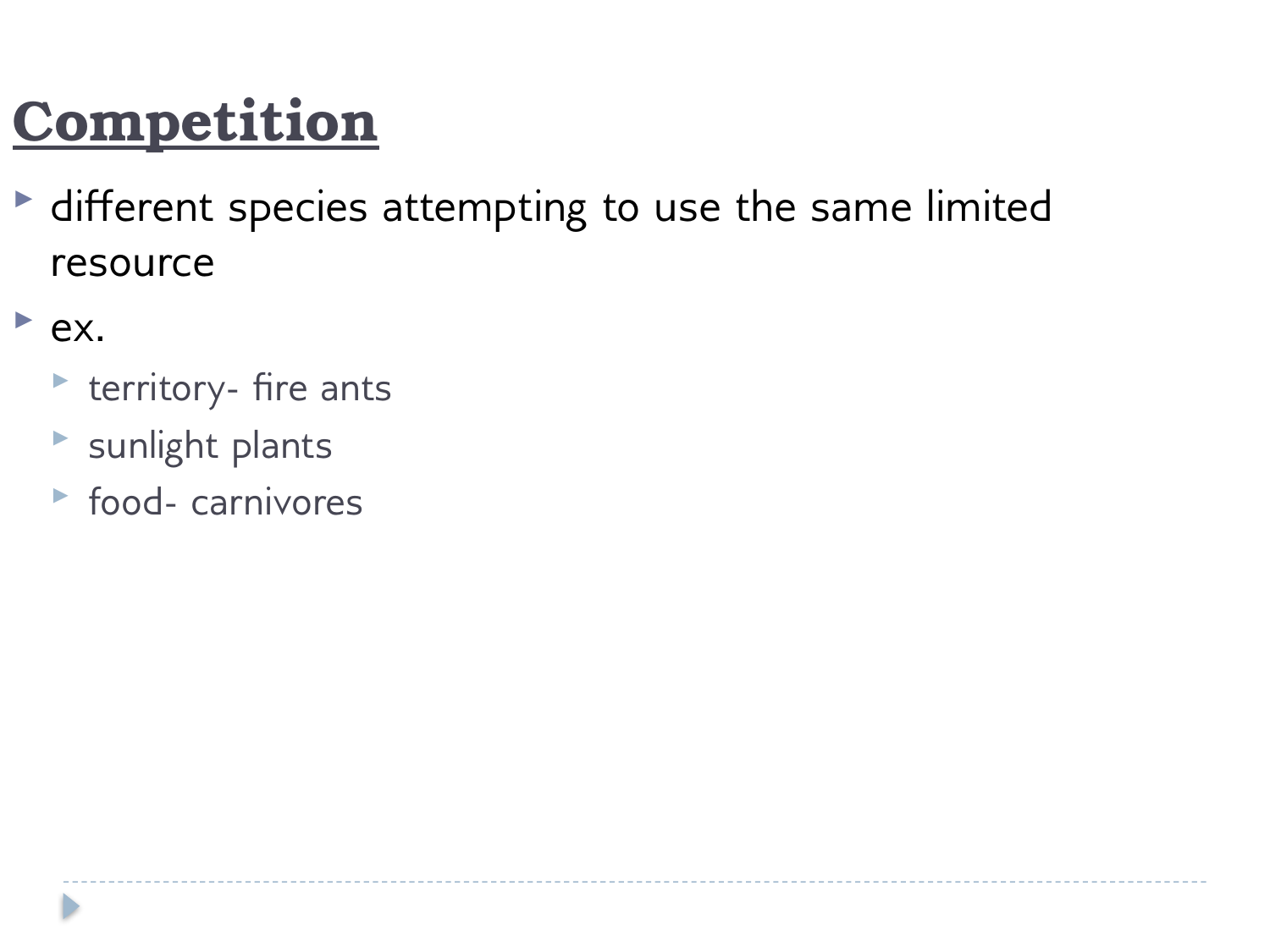

Competition
different species attempting to use the same limited resource
ex.
territory- fire ants
sunlight plants
food- carnivores